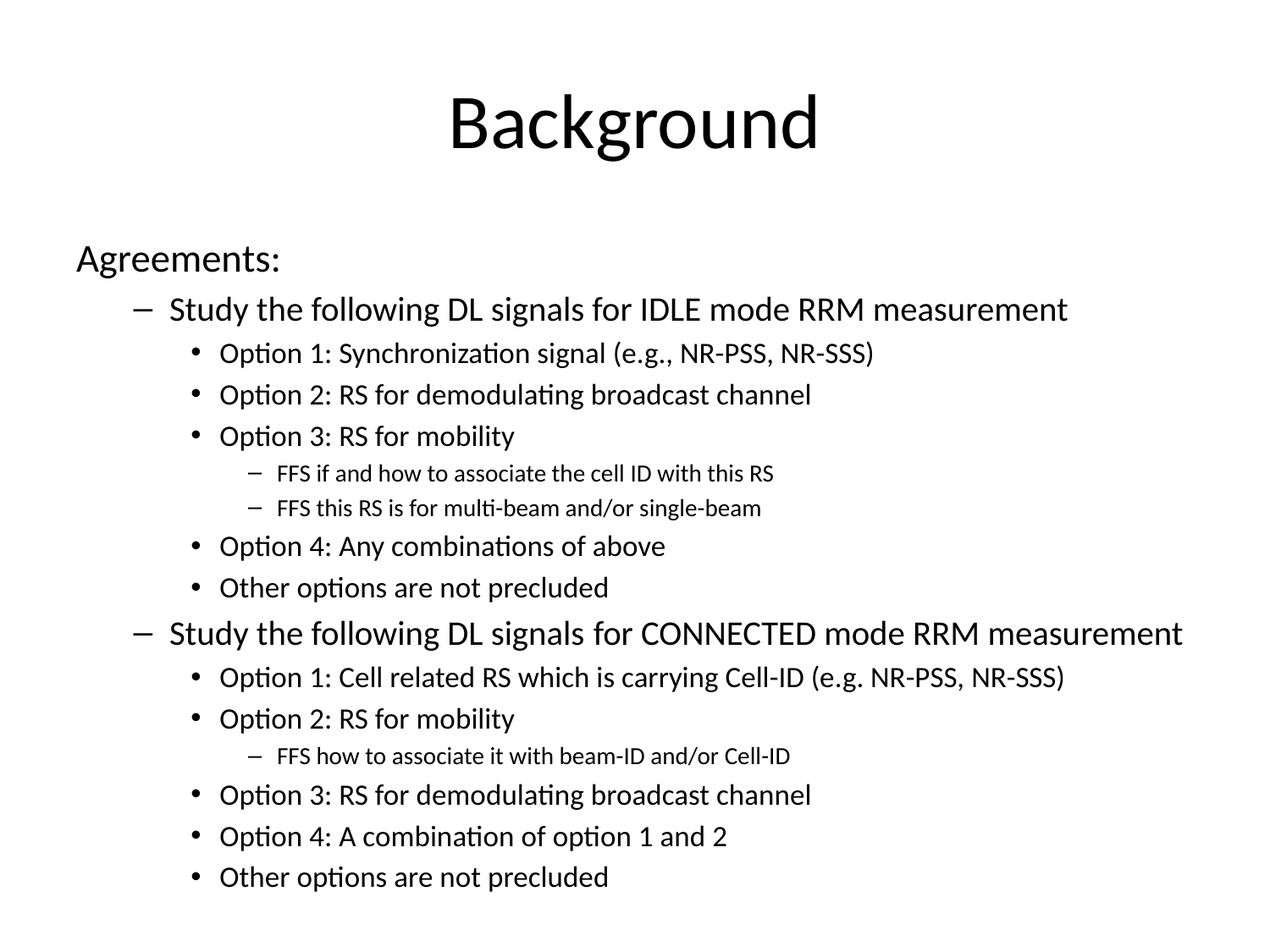

# Background
Agreements:
Study the following DL signals for IDLE mode RRM measurement
Option 1: Synchronization signal (e.g., NR-PSS, NR-SSS)
Option 2: RS for demodulating broadcast channel
Option 3: RS for mobility
FFS if and how to associate the cell ID with this RS
FFS this RS is for multi-beam and/or single-beam
Option 4: Any combinations of above
Other options are not precluded
Study the following DL signals for CONNECTED mode RRM measurement
Option 1: Cell related RS which is carrying Cell-ID (e.g. NR-PSS, NR-SSS)
Option 2: RS for mobility
FFS how to associate it with beam-ID and/or Cell-ID
Option 3: RS for demodulating broadcast channel
Option 4: A combination of option 1 and 2
Other options are not precluded